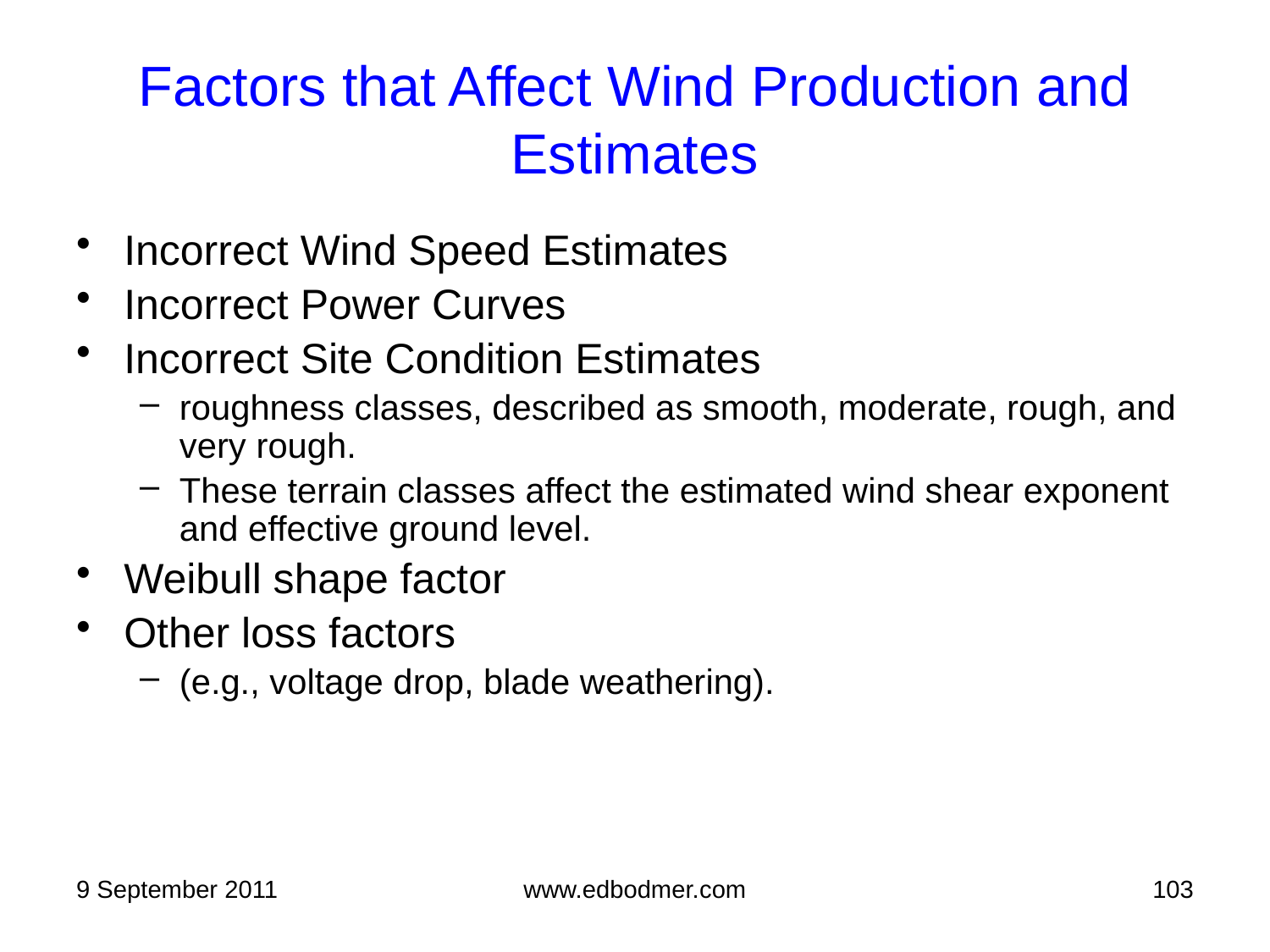

Factors that Affect Wind Production and Estimates
Incorrect Wind Speed Estimates
Incorrect Power Curves
Incorrect Site Condition Estimates
roughness classes, described as smooth, moderate, rough, and very rough.
These terrain classes affect the estimated wind shear exponent and effective ground level.
Weibull shape factor
Other loss factors
(e.g., voltage drop, blade weathering).
9 September 2011
www.edbodmer.com
103